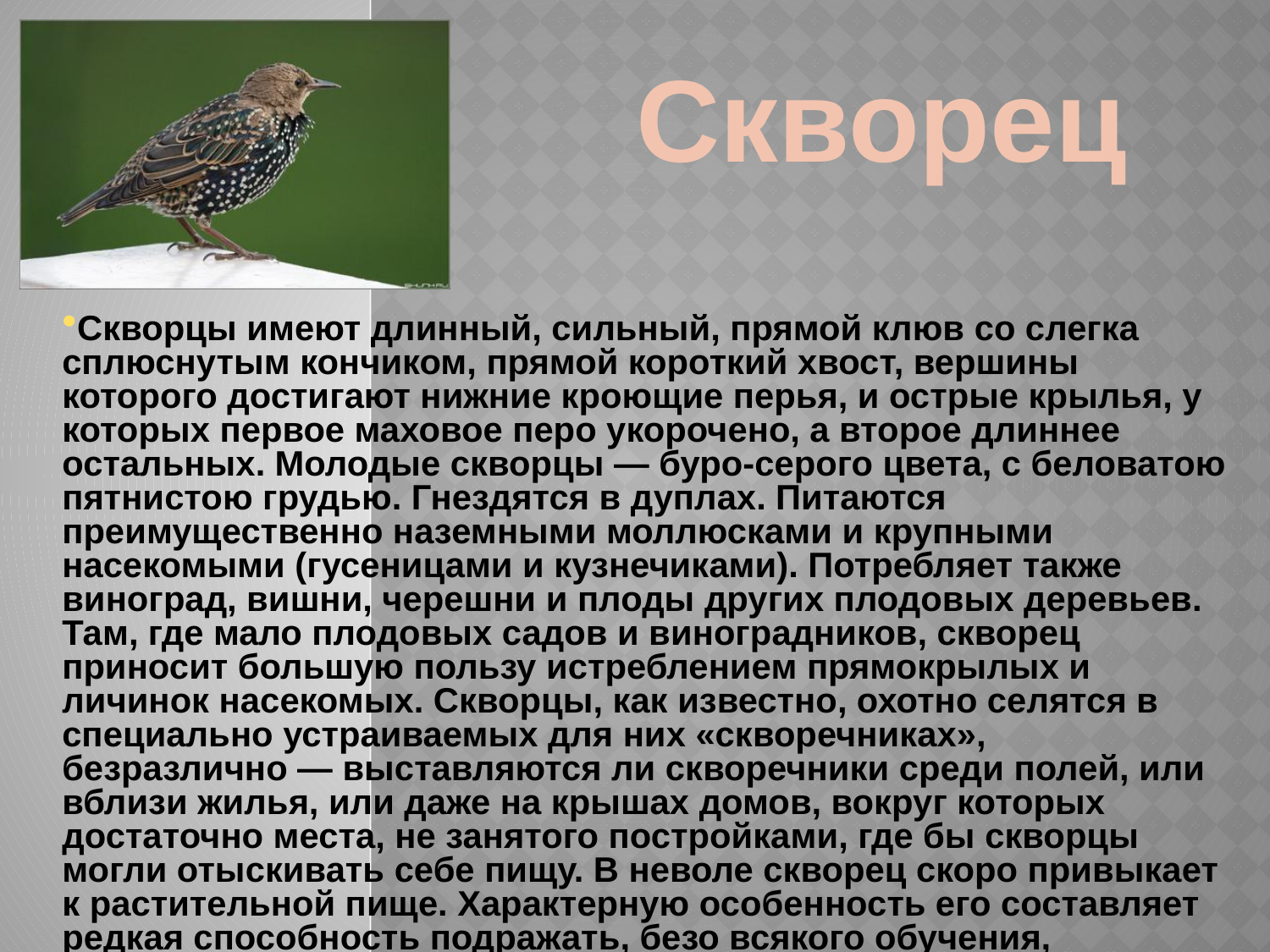

Скворец
Скворцы имеют длинный, сильный, прямой клюв со слегка сплюснутым кончиком, прямой короткий хвост, вершины которого достигают нижние кроющие перья, и острые крылья, у которых первое маховое перо укорочено, а второе длиннее остальных. Молодые скворцы — буро-серого цвета, с беловатою пятнистою грудью. Гнездятся в дуплах. Питаются преимущественно наземными моллюсками и крупными насекомыми (гусеницами и кузнечиками). Потребляет также виноград, вишни, черешни и плоды других плодовых деревьев. Там, где мало плодовых садов и виноградников, скворец приносит большую пользу истреблением прямокрылых и личинок насекомых. Скворцы, как известно, охотно селятся в специально устраиваемых для них «скворечниках», безразлично — выставляются ли скворечники среди полей, или вблизи жилья, или даже на крышах домов, вокруг которых достаточно места, не занятого постройками, где бы скворцы могли отыскивать себе пищу. В неволе скворец скоро привыкает к растительной пище. Характерную особенность его составляет редкая способность подражать, безо всякого обучения, всевозможным звукам. Поэтому скворец легко заучивает отдельные слова и простые мотивы. Молодые скворцы по вылету из гнёзд образуют большие стаи. На зиму скворцы улетают.